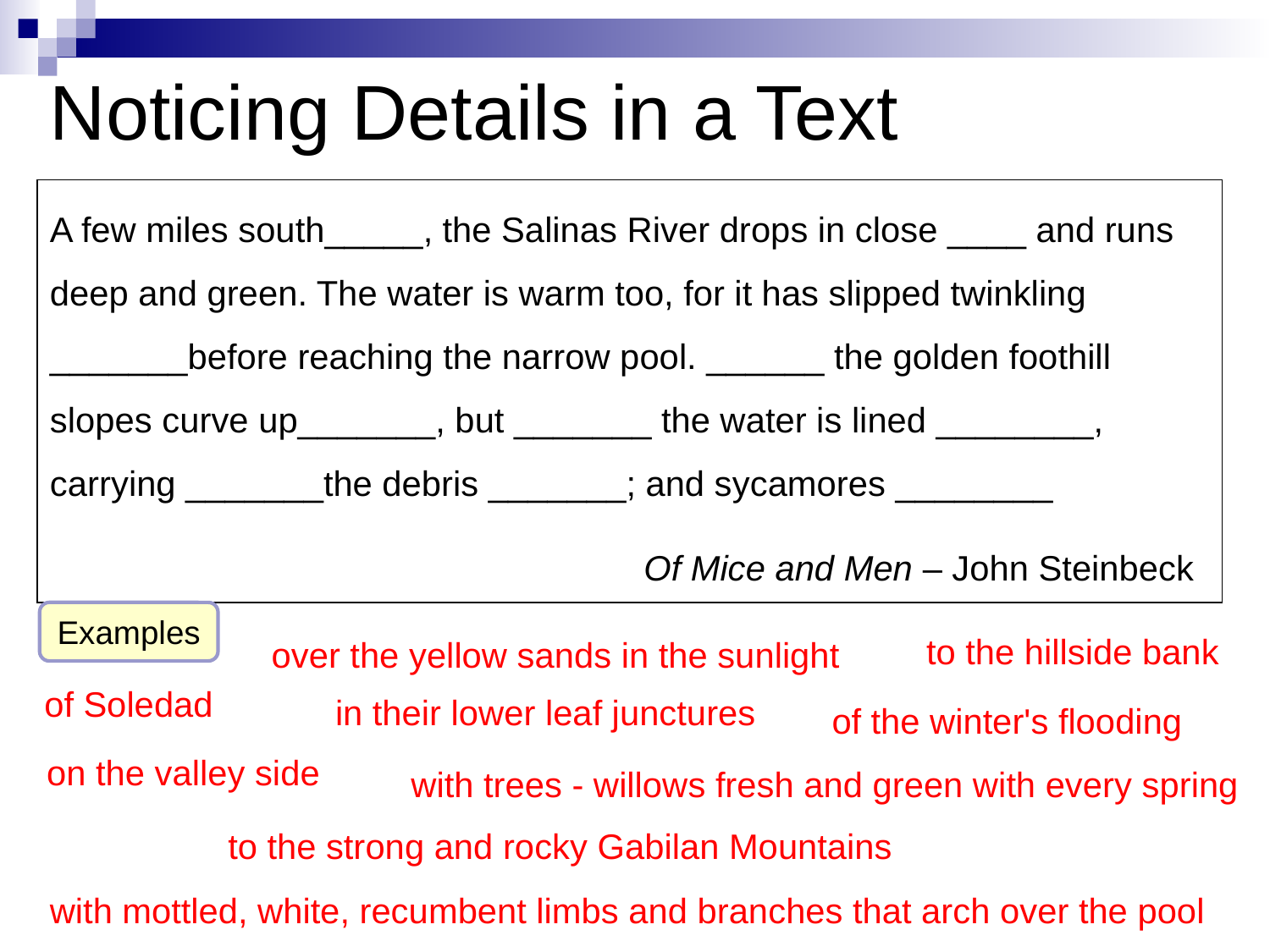

# Noticing Details in a Text
A few miles south_____, the Salinas River drops in close ____ and runs deep and green. The water is warm too, for it has slipped twinkling _______before reaching the narrow pool. ______ the golden foothill slopes curve up_______, but _______ the water is lined ________, carrying _______the debris _______; and sycamores ________

                                                             Of Mice and Men – John Steinbeck
Examples
to the hillside bank
over the yellow sands in the sunlight
of Soledad
in their lower leaf junctures
of the winter's flooding
on the valley side
with trees - willows fresh and green with every spring
to the strong and rocky Gabilan Mountains
with mottled, white, recumbent limbs and branches that arch over the pool